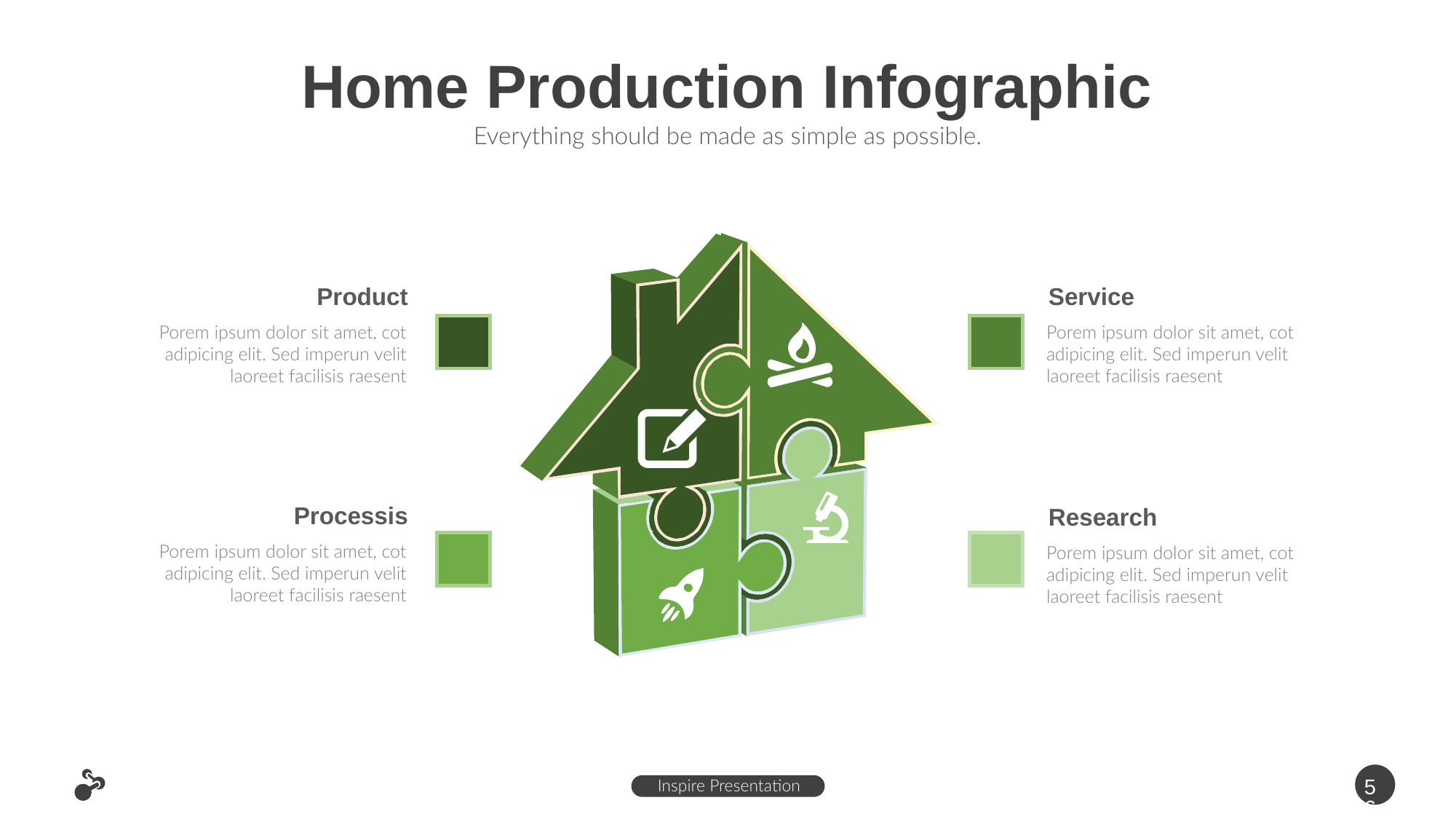

Home Production Infographic
Everything should be made as simple as possible.

Product
Porem ipsum dolor sit amet, cot adipicing elit. Sed imperun velit laoreet facilisis raesent
Service
Porem ipsum dolor sit amet, cot adipicing elit. Sed imperun velit laoreet facilisis raesent

Processis
Porem ipsum dolor sit amet, cot adipicing elit. Sed imperun velit laoreet facilisis raesent
Research
Porem ipsum dolor sit amet, cot adipicing elit. Sed imperun velit laoreet facilisis raesent

56

Inspire Presentation